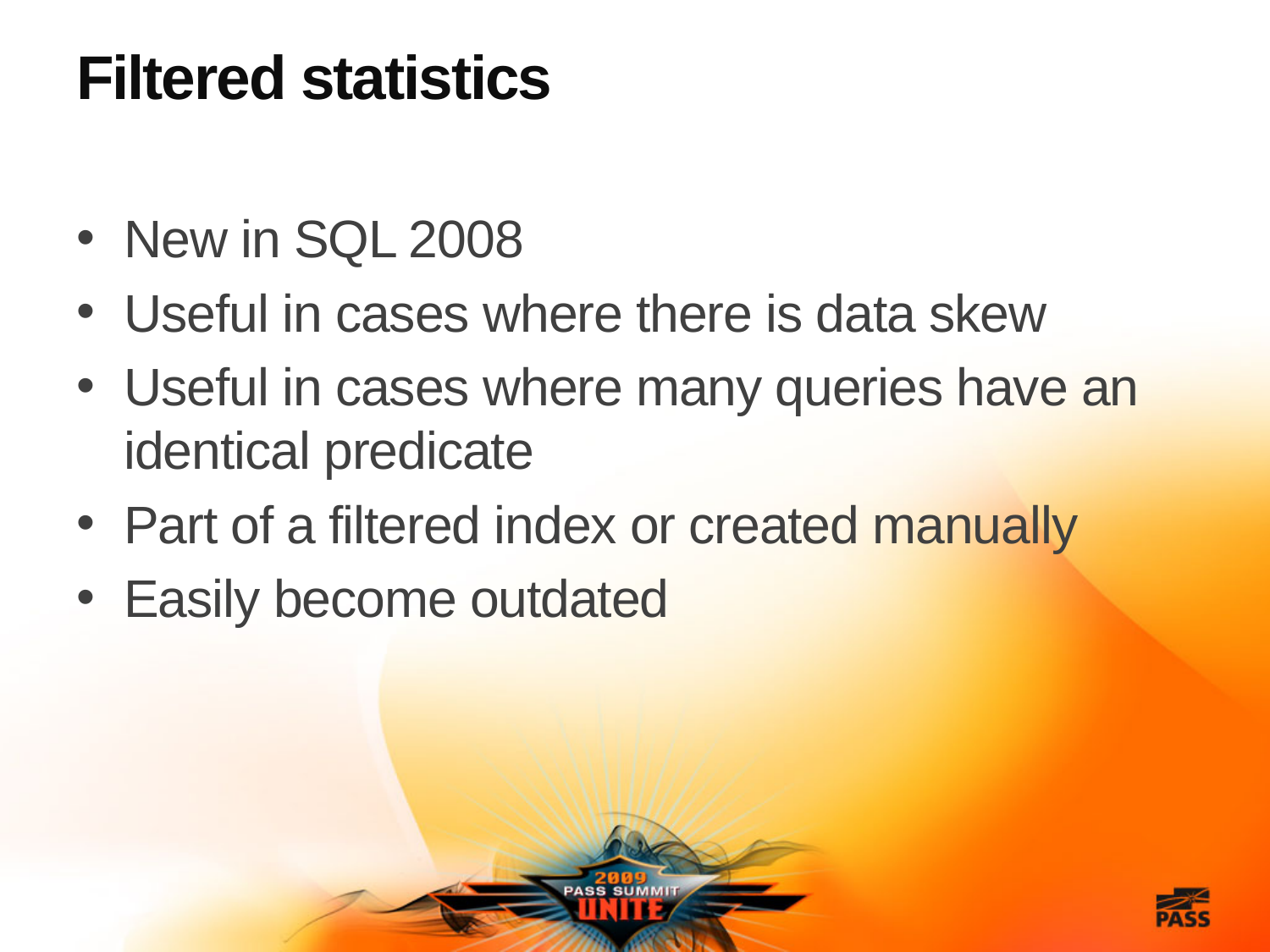

# Filtered statistics
New in SQL 2008
Useful in cases where there is data skew
Useful in cases where many queries have an identical predicate
Part of a filtered index or created manually
Easily become outdated